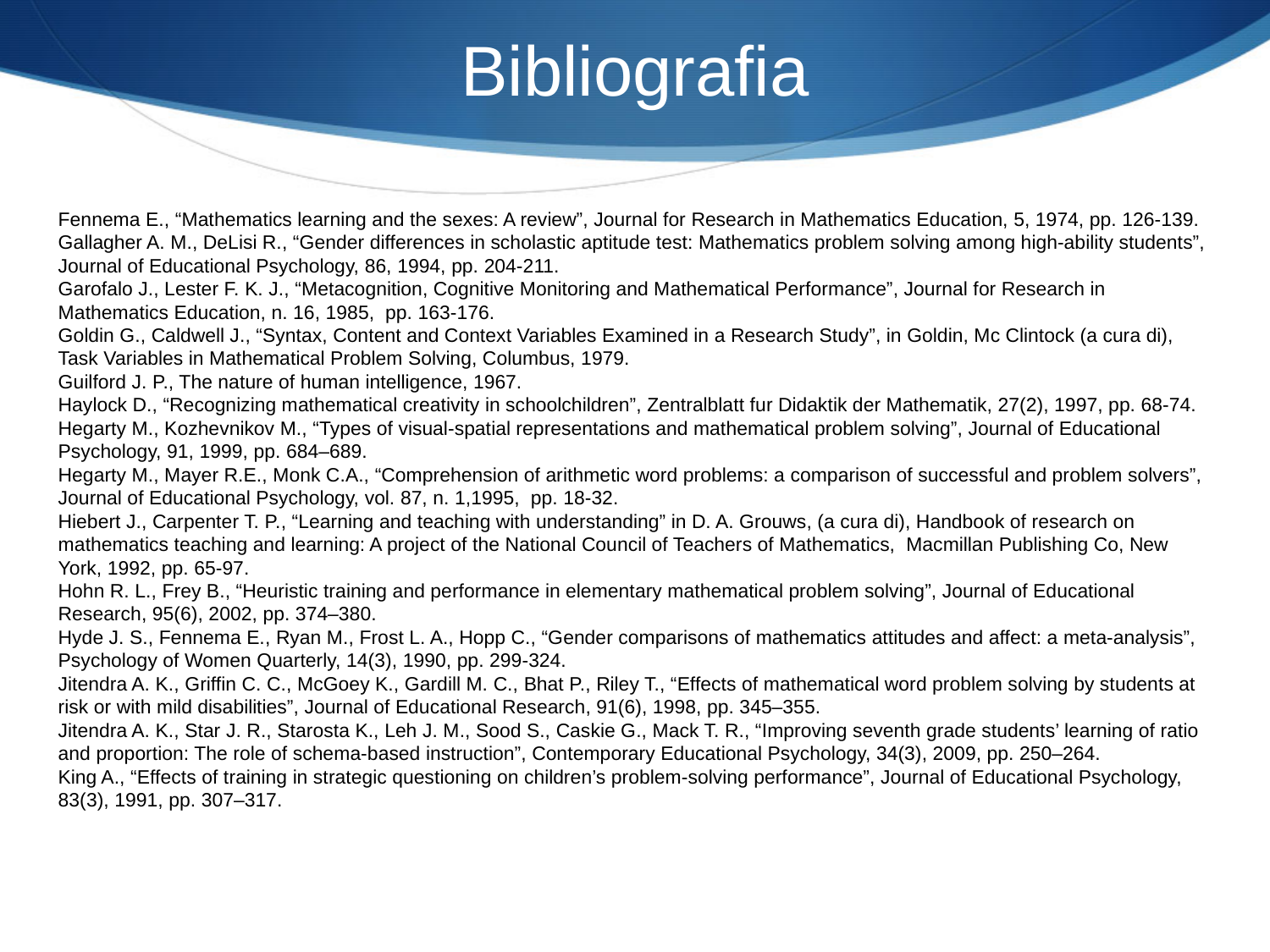

Bibliografia
Fennema E., “Mathematics learning and the sexes: A review”, Journal for Research in Mathematics Education, 5, 1974, pp. 126-139.
Gallagher A. M., DeLisi R., “Gender differences in scholastic aptitude test: Mathematics problem solving among high-ability students”, Journal of Educational Psychology, 86, 1994, pp. 204-211.
Garofalo J., Lester F. K. J., “Metacognition, Cognitive Monitoring and Mathematical Performance”, Journal for Research in Mathematics Education, n. 16, 1985,  pp. 163-176.
Goldin G., Caldwell J., “Syntax, Content and Context Variables Examined in a Research Study”, in Goldin, Mc Clintock (a cura di), Task Variables in Mathematical Problem Solving, Columbus, 1979.
Guilford J. P., The nature of human intelligence, 1967.
Haylock D., “Recognizing mathematical creativity in schoolchildren”, Zentralblatt fur Didaktik der Mathematik, 27(2), 1997, pp. 68-74.
Hegarty M., Kozhevnikov M., “Types of visual-spatial representations and mathematical problem solving”, Journal of Educational Psychology, 91, 1999, pp. 684–689.
Hegarty M., Mayer R.E., Monk C.A., “Comprehension of arithmetic word problems: a comparison of successful and problem solvers”, Journal of Educational Psychology, vol. 87, n. 1,1995,  pp. 18-32.
Hiebert J., Carpenter T. P., “Learning and teaching with understanding” in D. A. Grouws, (a cura di), Handbook of research on mathematics teaching and learning: A project of the National Council of Teachers of Mathematics,  Macmillan Publishing Co, New York, 1992, pp. 65-97.
Hohn R. L., Frey B., “Heuristic training and performance in elementary mathematical problem solving”, Journal of Educational Research, 95(6), 2002, pp. 374–380.
Hyde J. S., Fennema E., Ryan M., Frost L. A., Hopp C., “Gender comparisons of mathematics attitudes and affect: a meta-analysis”, Psychology of Women Quarterly, 14(3), 1990, pp. 299-324.
Jitendra A. K., Griffin C. C., McGoey K., Gardill M. C., Bhat P., Riley T., “Effects of mathematical word problem solving by students at risk or with mild disabilities”, Journal of Educational Research, 91(6), 1998, pp. 345–355.
Jitendra A. K., Star J. R., Starosta K., Leh J. M., Sood S., Caskie G., Mack T. R., “Improving seventh grade students’ learning of ratio and proportion: The role of schema-based instruction”, Contemporary Educational Psychology, 34(3), 2009, pp. 250–264.
King A., “Effects of training in strategic questioning on children’s problem-solving performance”, Journal of Educational Psychology, 83(3), 1991, pp. 307–317.